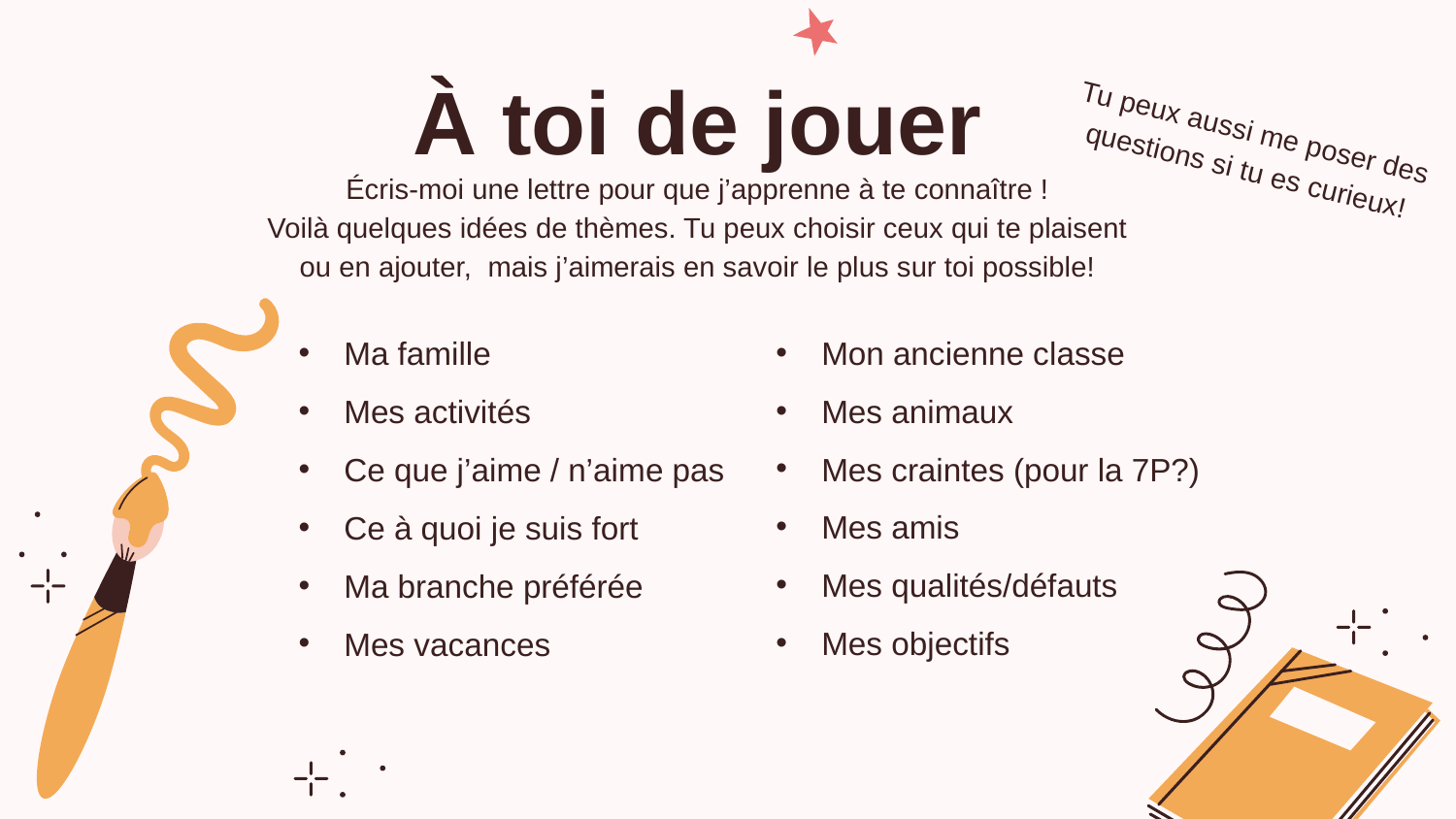

# À toi de jouer
Tu peux aussi me poser des questions si tu es curieux!
Écris-moi une lettre pour que j’apprenne à te connaître !
Voilà quelques idées de thèmes. Tu peux choisir ceux qui te plaisent ou en ajouter,  mais j’aimerais en savoir le plus sur toi possible!

Mon ancienne classe
Mes animaux
Mes craintes (pour la 7P?)
Mes amis
Mes qualités/défauts
Mes objectifs

Ma famille
Mes activités
Ce que j’aime / n’aime pas
Ce à quoi je suis fort
Ma branche préférée
Mes vacances